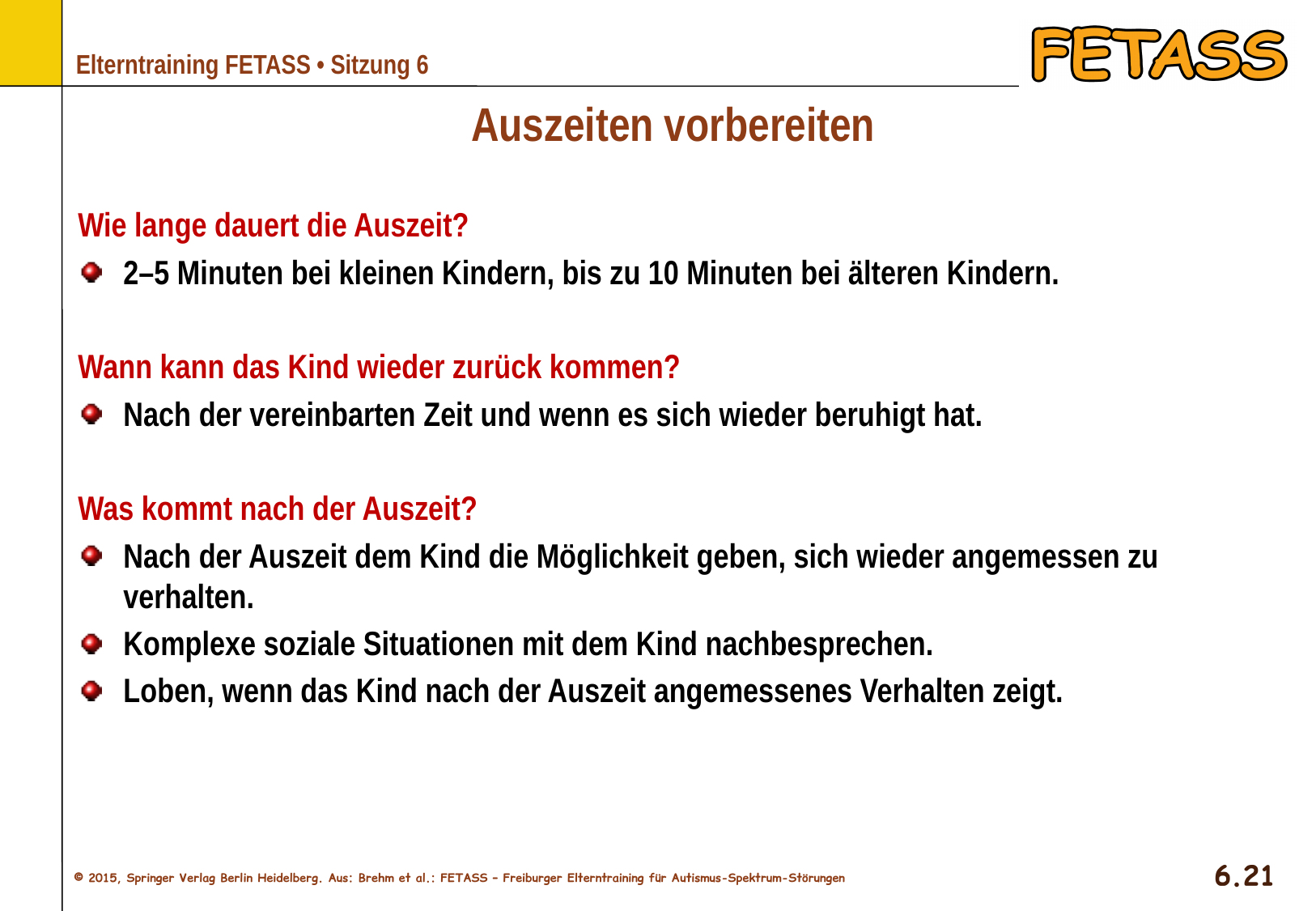

# Auszeiten vorbereiten
Wie lange dauert die Auszeit?
2–5 Minuten bei kleinen Kindern, bis zu 10 Minuten bei älteren Kindern.

Wann kann das Kind wieder zurück kommen?
Nach der vereinbarten Zeit und wenn es sich wieder beruhigt hat.

Was kommt nach der Auszeit?
Nach der Auszeit dem Kind die Möglichkeit geben, sich wieder angemessen zu verhalten.
Komplexe soziale Situationen mit dem Kind nachbesprechen.
Loben, wenn das Kind nach der Auszeit angemessenes Verhalten zeigt.

6.21